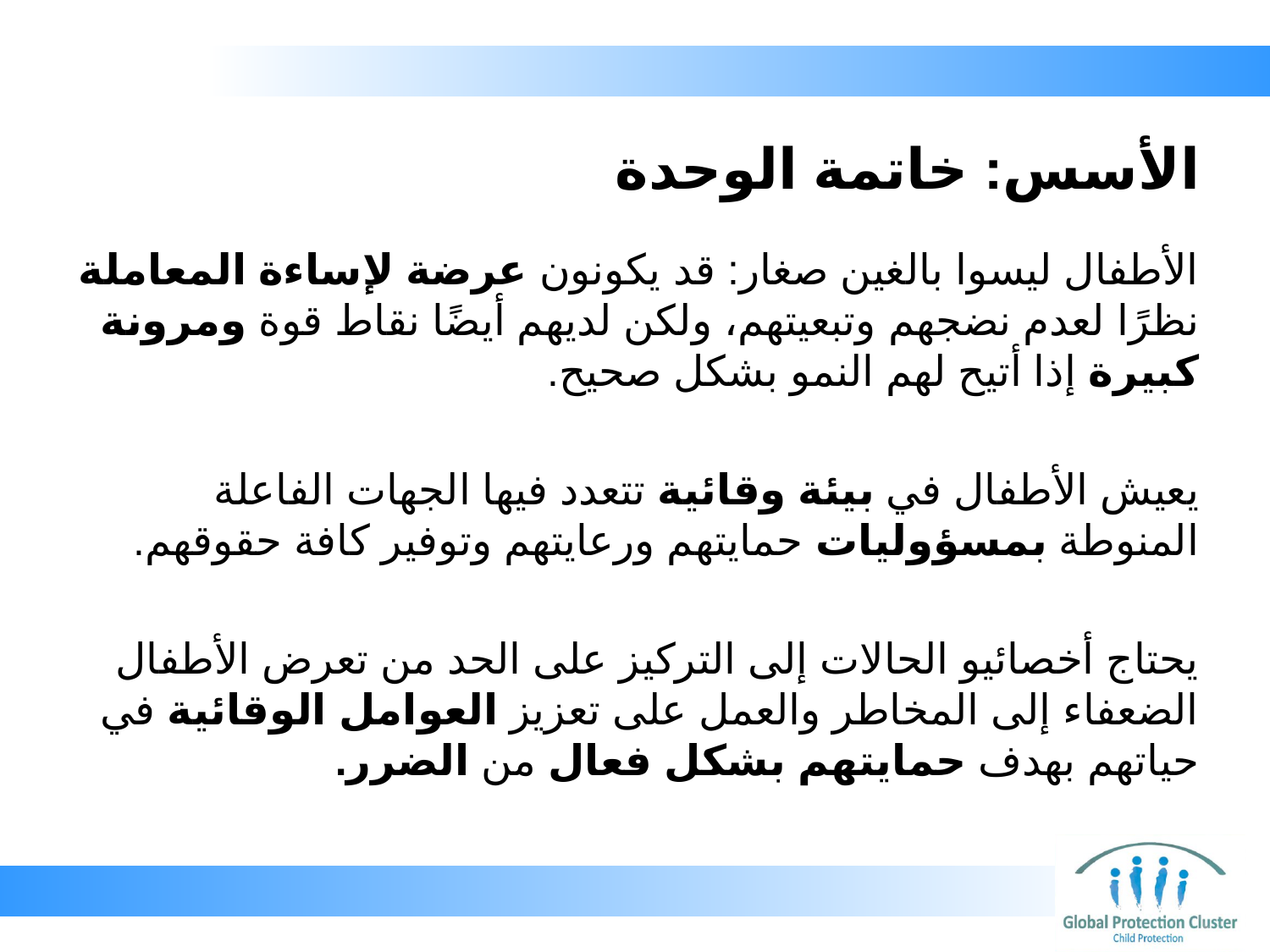

# الأسس: خاتمة الوحدة
الأطفال ليسوا بالغين صغار: قد يكونون عرضة لإساءة المعاملة نظرًا لعدم نضجهم وتبعيتهم، ولكن لديهم أيضًا نقاط قوة ومرونة كبيرة إذا أتيح لهم النمو بشكل صحيح.

يعيش الأطفال في بيئة وقائية تتعدد فيها الجهات الفاعلة المنوطة بمسؤوليات حمايتهم ورعايتهم وتوفير كافة حقوقهم.

يحتاج أخصائيو الحالات إلى التركيز على الحد من تعرض الأطفال الضعفاء إلى المخاطر والعمل على تعزيز العوامل الوقائية في حياتهم بهدف حمايتهم بشكل فعال من الضرر.